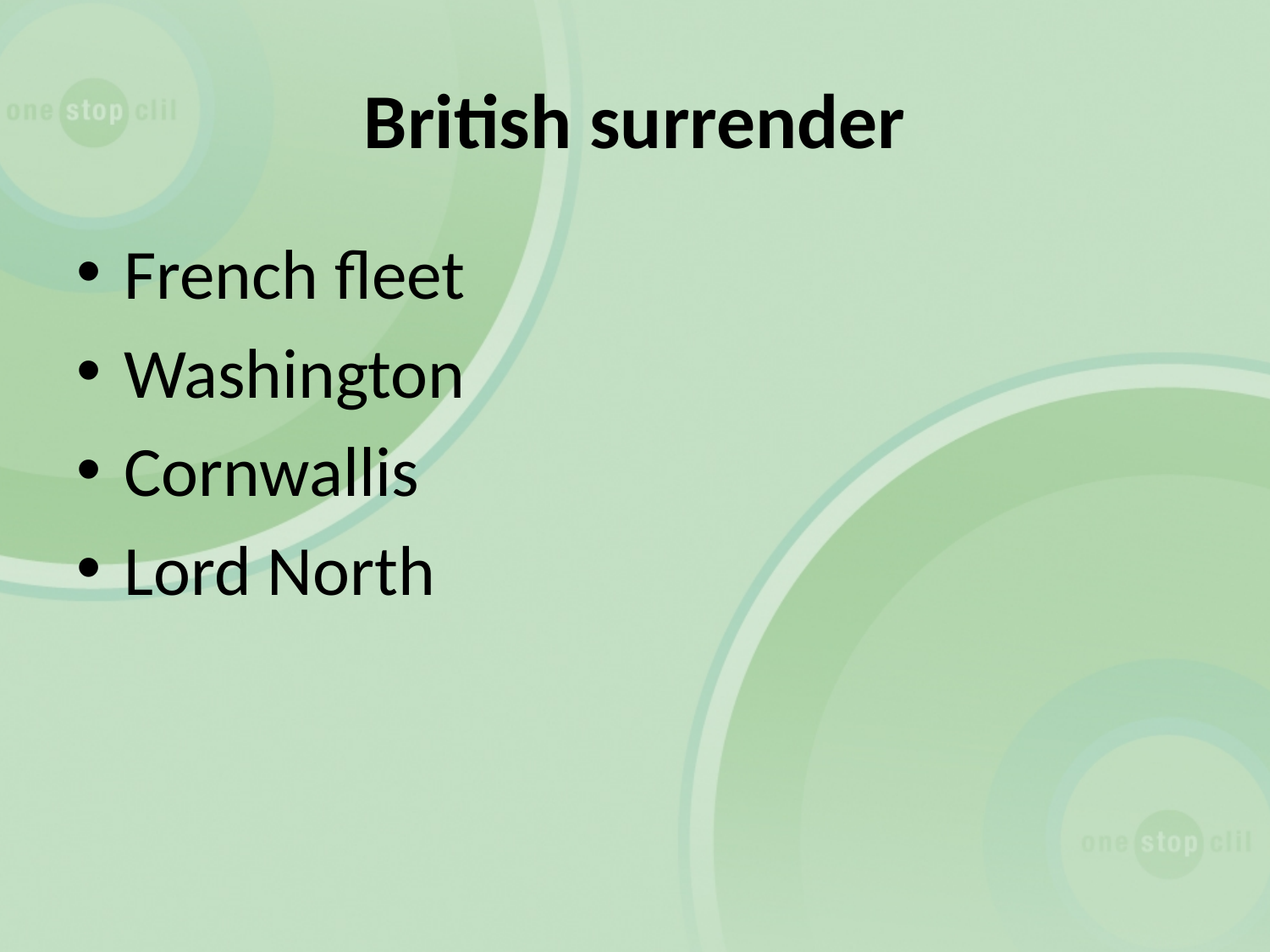

# British surrender
French fleet
Washington
Cornwallis
Lord North